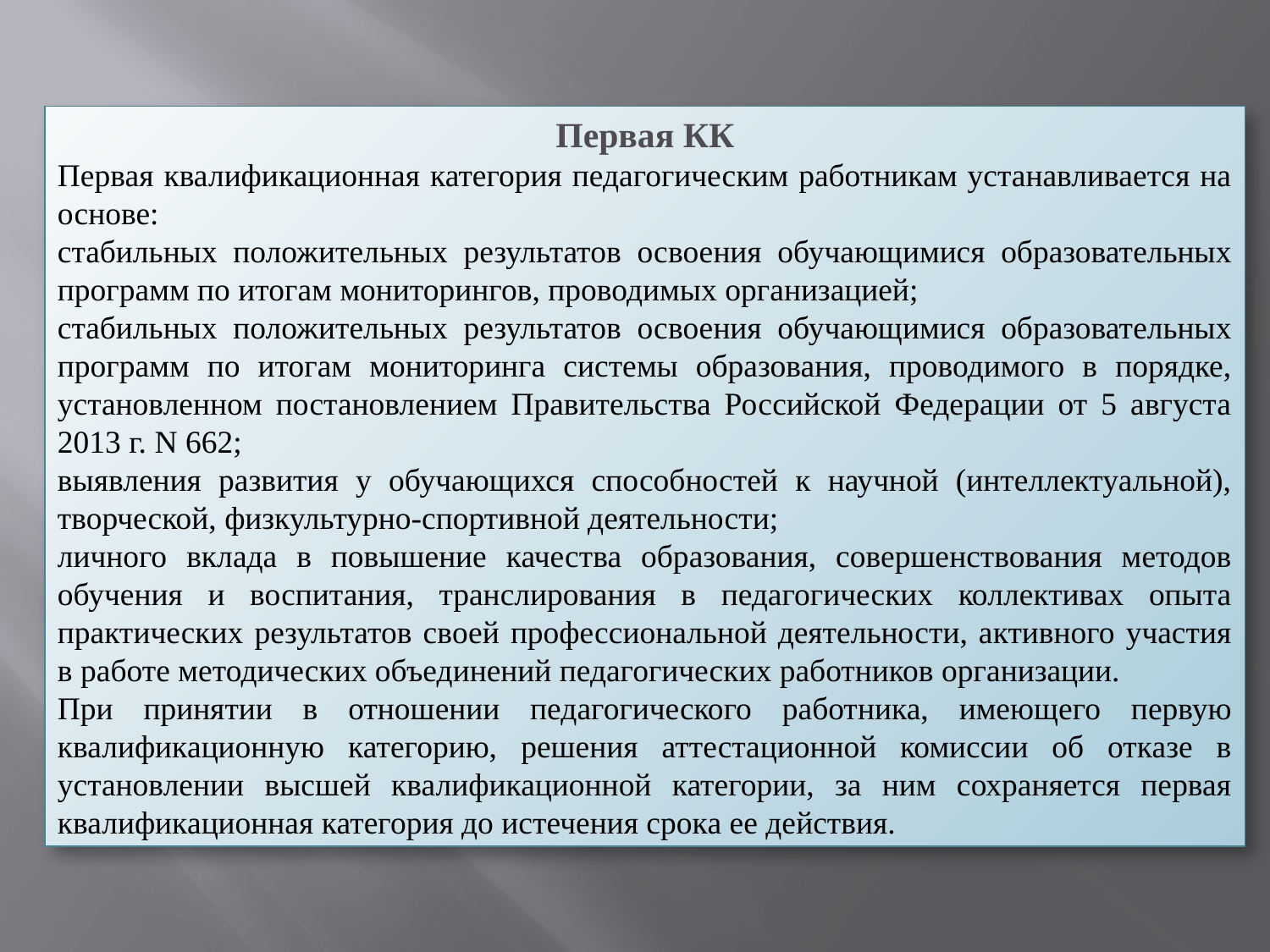

Первая КК
Первая квалификационная категория педагогическим работникам устанавливается на основе:
стабильных положительных результатов освоения обучающимися образовательных программ по итогам мониторингов, проводимых организацией;
стабильных положительных результатов освоения обучающимися образовательных программ по итогам мониторинга системы образования, проводимого в порядке, установленном постановлением Правительства Российской Федерации от 5 августа 2013 г. N 662;
выявления развития у обучающихся способностей к научной (интеллектуальной), творческой, физкультурно-спортивной деятельности;
личного вклада в повышение качества образования, совершенствования методов обучения и воспитания, транслирования в педагогических коллективах опыта практических результатов своей профессиональной деятельности, активного участия в работе методических объединений педагогических работников организации.
При принятии в отношении педагогического работника, имеющего первую квалификационную категорию, решения аттестационной комиссии об отказе в установлении высшей квалификационной категории, за ним сохраняется первая квалификационная категория до истечения срока ее действия.